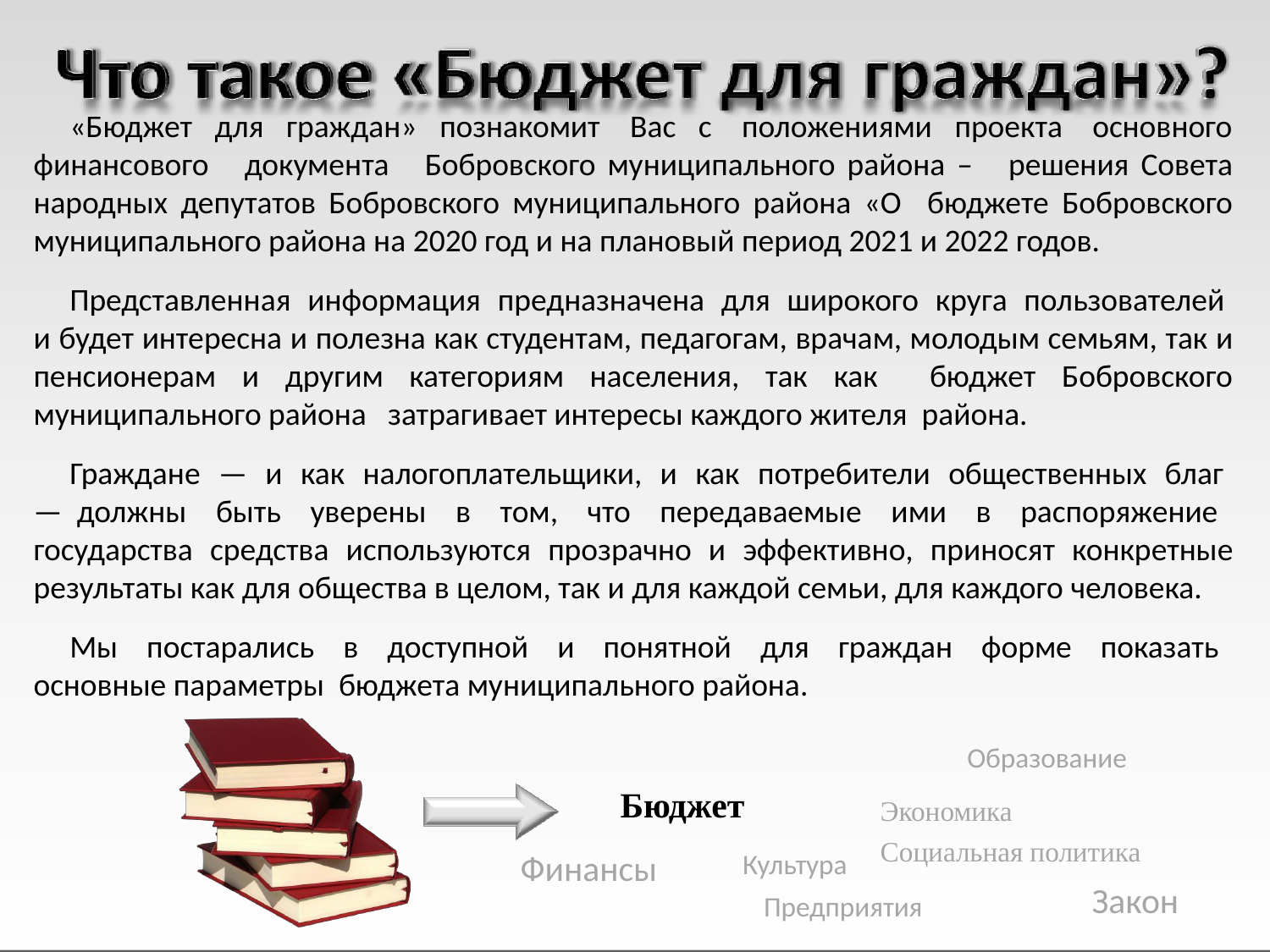

«Бюджет   для   граждан»   познакомит    Вас   с    положениями   проекта    основного финансового   документа   Бобровского муниципального района –   решения Совета народных депутатов Бобровского муниципального района «О  бюджете Бобровского муниципального района на 2020 год и на плановый период 2021 и 2022 годов.

Представленная  информация  предназначена  для  широкого  круга  пользователей  и будет интересна и полезна как студентам, педагогам, врачам, молодым семьям, так и пенсионерам  и  другим  категориям  населения,  так  как    бюджет  Бобровского муниципального района   затрагивает интересы каждого жителя  района.

Граждане  —  и  как  налогоплательщики,  и  как  потребители  общественных  благ  — должны  быть  уверены  в  том,  что  передаваемые  ими  в  распоряжение  государства средства используются прозрачно и эффективно, приносят конкретные результаты как для общества в целом, так и для каждой семьи, для каждого человека.

Мы  постарались  в  доступной  и  понятной  для  граждан  форме  показать  основные параметры  бюджета муниципального района.

Образование

Бюджет
Экономика
Социальная политика
Финансы
Культура
Закон
Предприятия